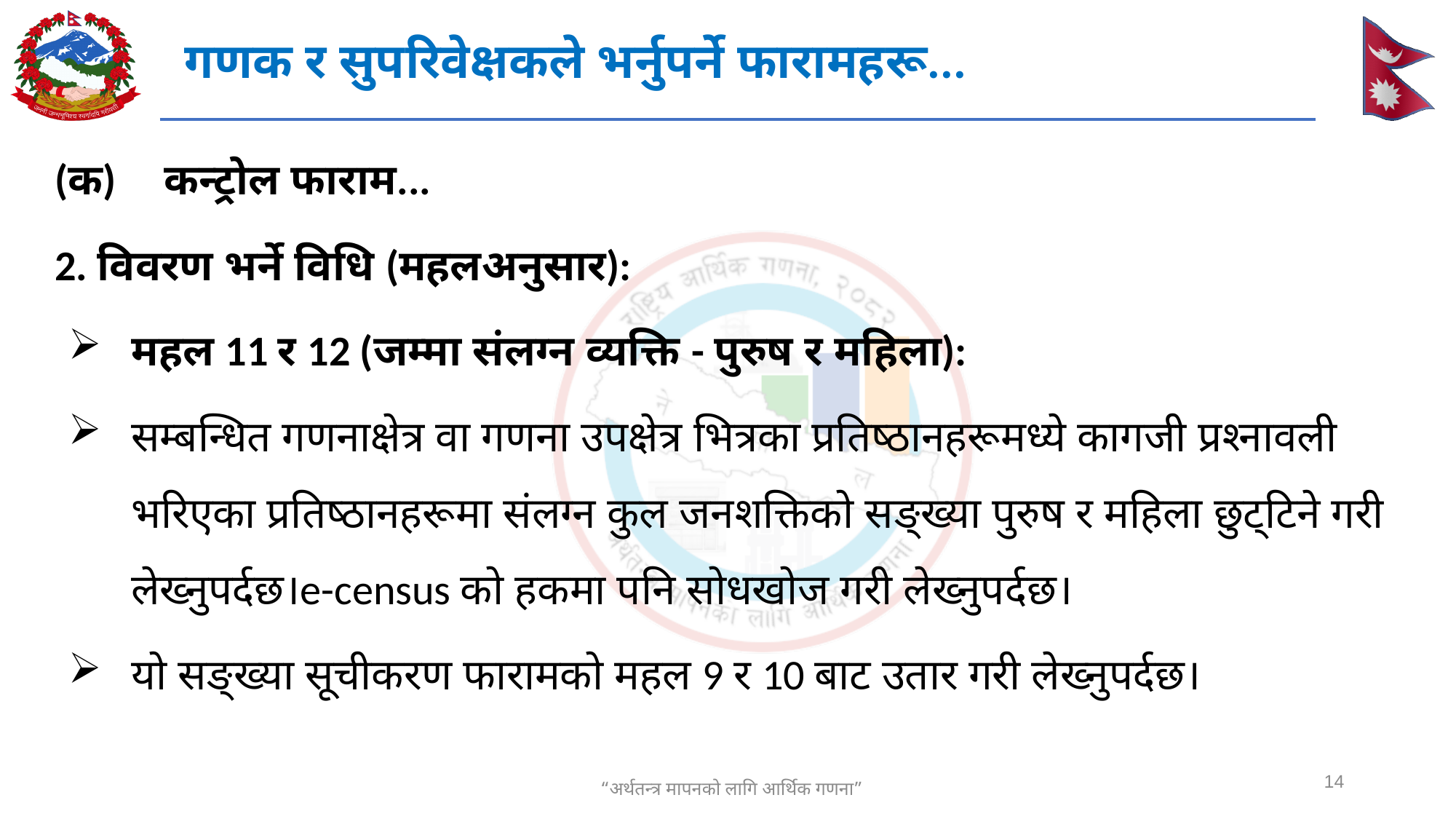

गणक र सुपरिवेक्षकले भर्नुपर्ने फारामहरू...
(क) 	कन्ट्रोल फाराम...
2. विवरण भर्ने विधि (महलअनुसार):
महल 11 र 12 (जम्मा संलग्न व्यक्ति - पुरुष र महिला):
सम्बन्धित गणनाक्षेत्र वा गणना उपक्षेत्र भित्रका प्रतिष्ठानहरूमध्ये कागजी प्रश्नावली भरिएका प्रतिष्ठानहरूमा संलग्न कुल जनशक्तिको सङ्ख्या पुरुष र महिला छुट्टिने गरी लेख्नुपर्दछ।e-census को हकमा पनि सोधखोज गरी लेख्नुपर्दछ।
यो सङ्ख्या सूचीकरण फारामको महल 9 र 10 बाट उतार गरी लेख्नुपर्दछ।
14
“अर्थतन्त्र मापनको लागि आर्थिक गणना”